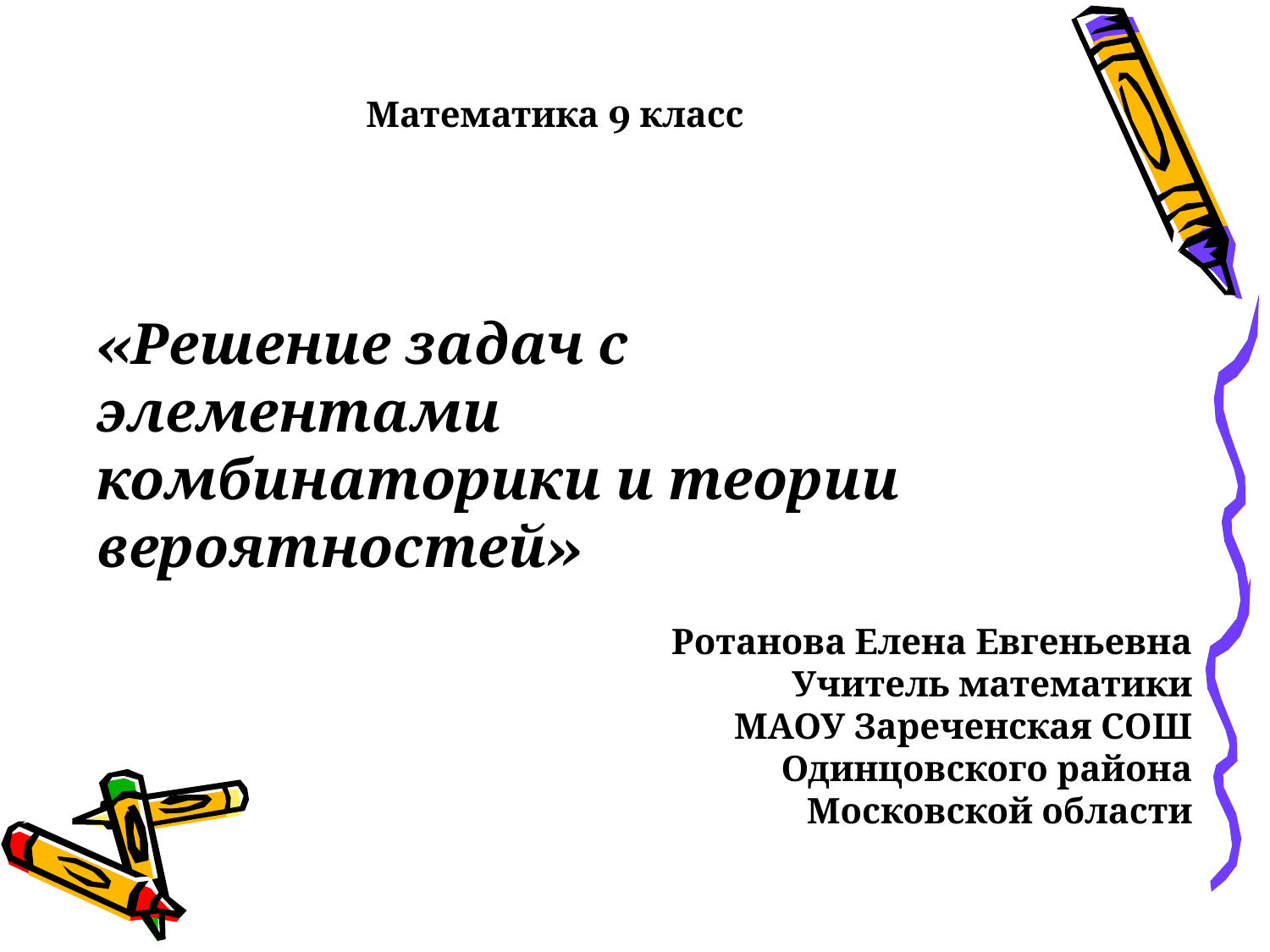

Математика 9 класс

«Решение задач с элементами комбинаторики и теории вероятностей»

Ротанова Елена Евгеньевна
Учитель математики
 МАОУ Зареченская СОШ
Одинцовского района
Московской области